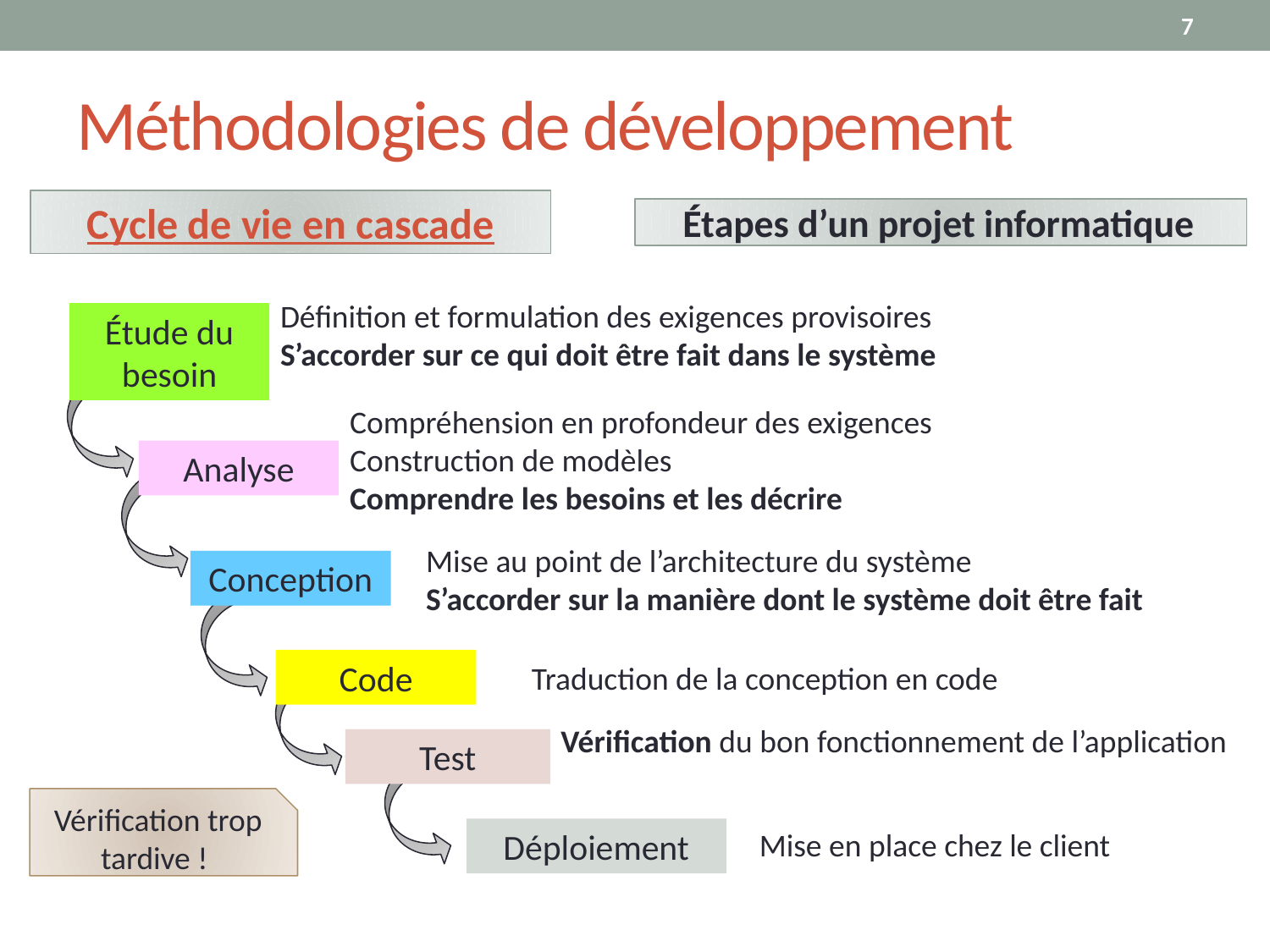

7
# Méthodologies de développement
Cycle de vie en cascade
Étapes d’un projet informatique
Définition et formulation des exigences provisoires
S’accorder sur ce qui doit être fait dans le système
Étude du besoin
Compréhension en profondeur des exigences
Construction de modèles
Comprendre les besoins et les décrire

Analyse

Mise au point de l’architecture du système
S’accorder sur la manière dont le système doit être fait
Conception

Code
Traduction de la conception en code

Vérification du bon fonctionnement de l’application
Test
Vérification trop tardive !

Mise en place chez le client
Déploiement